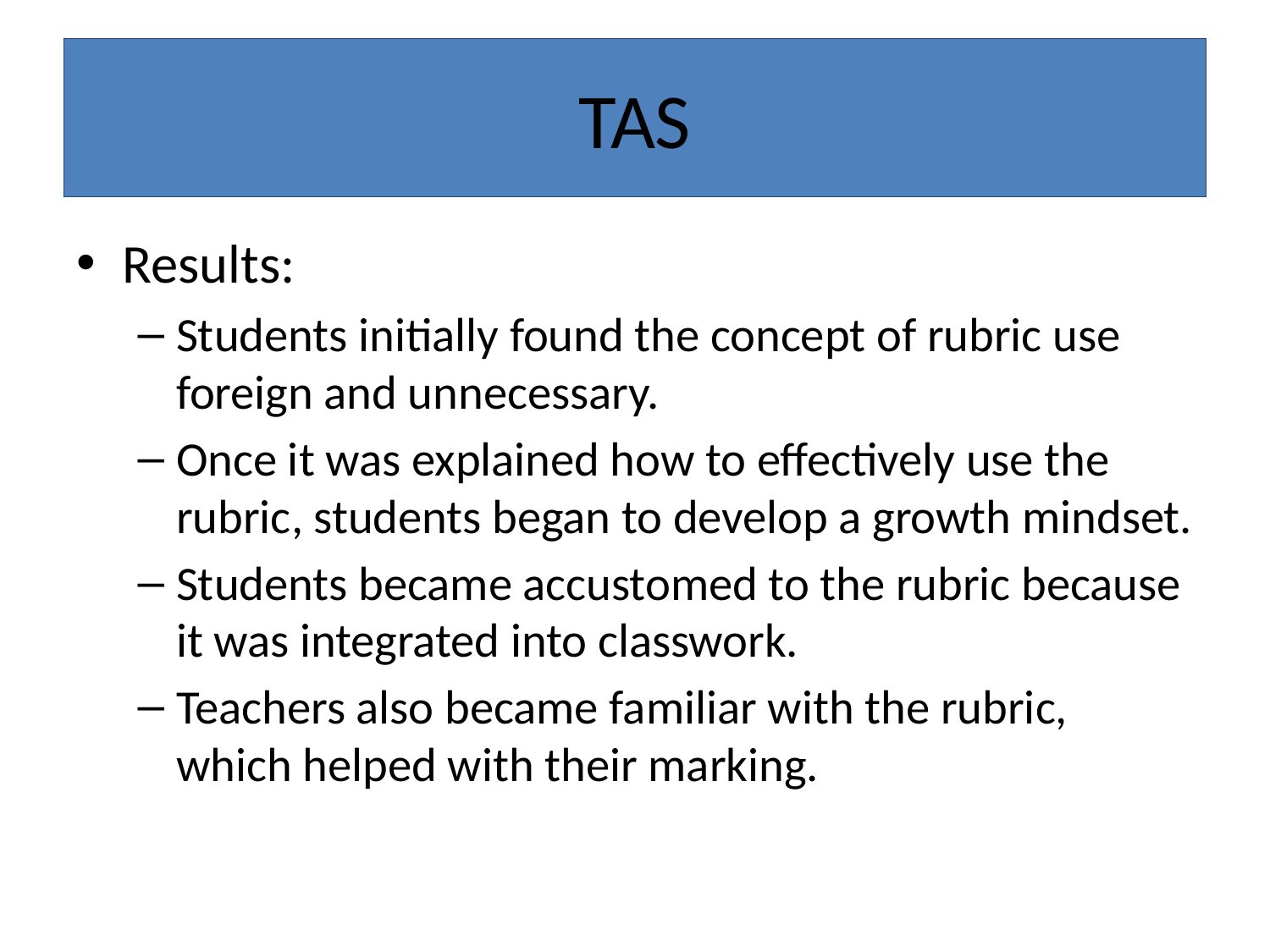

# TAS
Results:
Students initially found the concept of rubric use foreign and unnecessary.
Once it was explained how to effectively use the rubric, students began to develop a growth mindset.
Students became accustomed to the rubric because it was integrated into classwork.
Teachers also became familiar with the rubric, which helped with their marking.